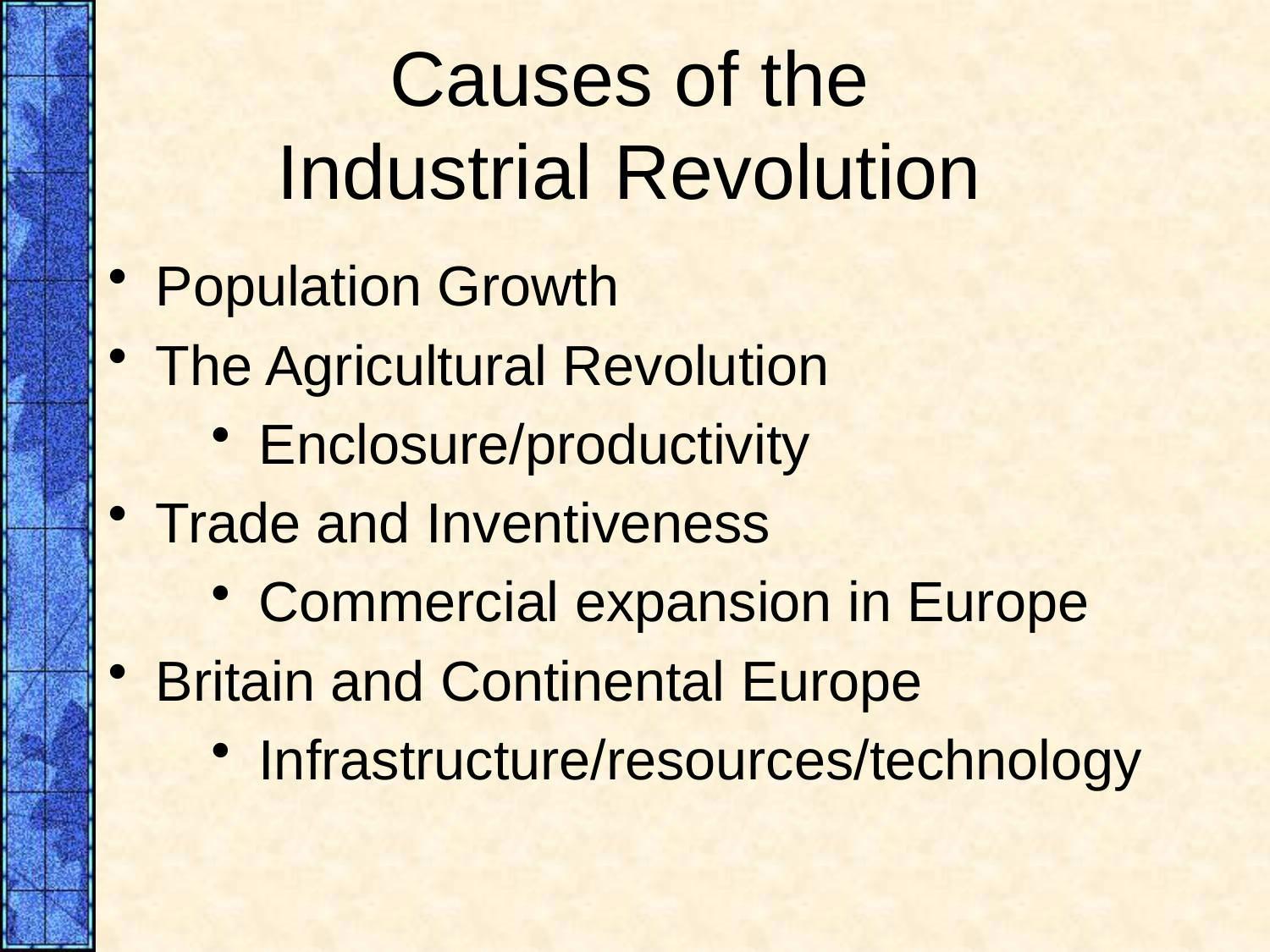

# Causes of the Industrial Revolution
Population Growth
The Agricultural Revolution
Enclosure/productivity
Trade and Inventiveness
Commercial expansion in Europe
Britain and Continental Europe
Infrastructure/resources/technology